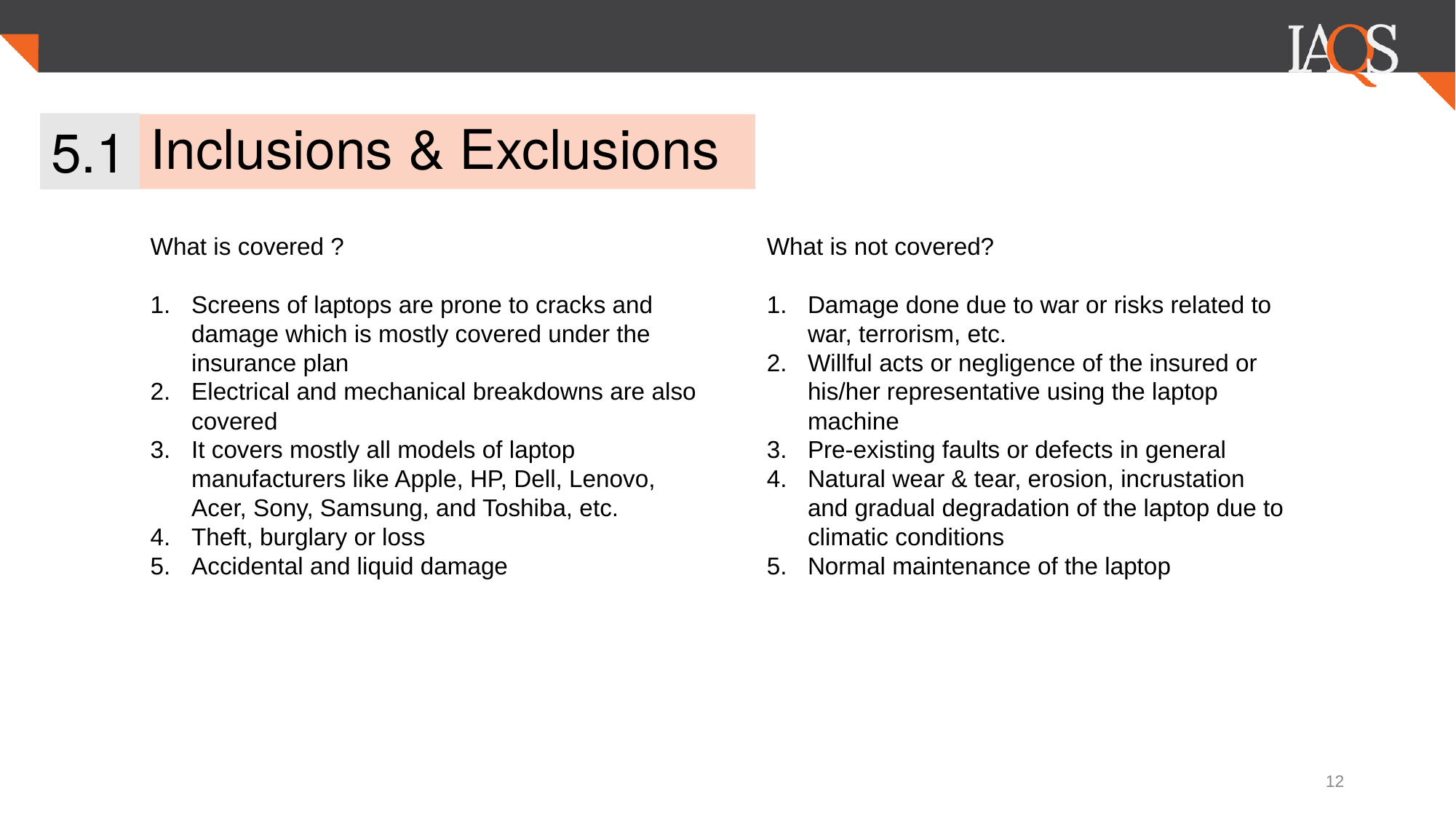

5.1
# Inclusions & Exclusions
What is covered ?

Screens of laptops are prone to cracks and damage which is mostly covered under the insurance plan
Electrical and mechanical breakdowns are also covered
It covers mostly all models of laptop manufacturers like Apple, HP, Dell, Lenovo, Acer, Sony, Samsung, and Toshiba, etc.
Theft, burglary or loss
Accidental and liquid damage
What is not covered?

Damage done due to war or risks related to war, terrorism, etc.
Willful acts or negligence of the insured or his/her representative using the laptop machine
Pre-existing faults or defects in general
Natural wear & tear, erosion, incrustation and gradual degradation of the laptop due to climatic conditions
Normal maintenance of the laptop
12